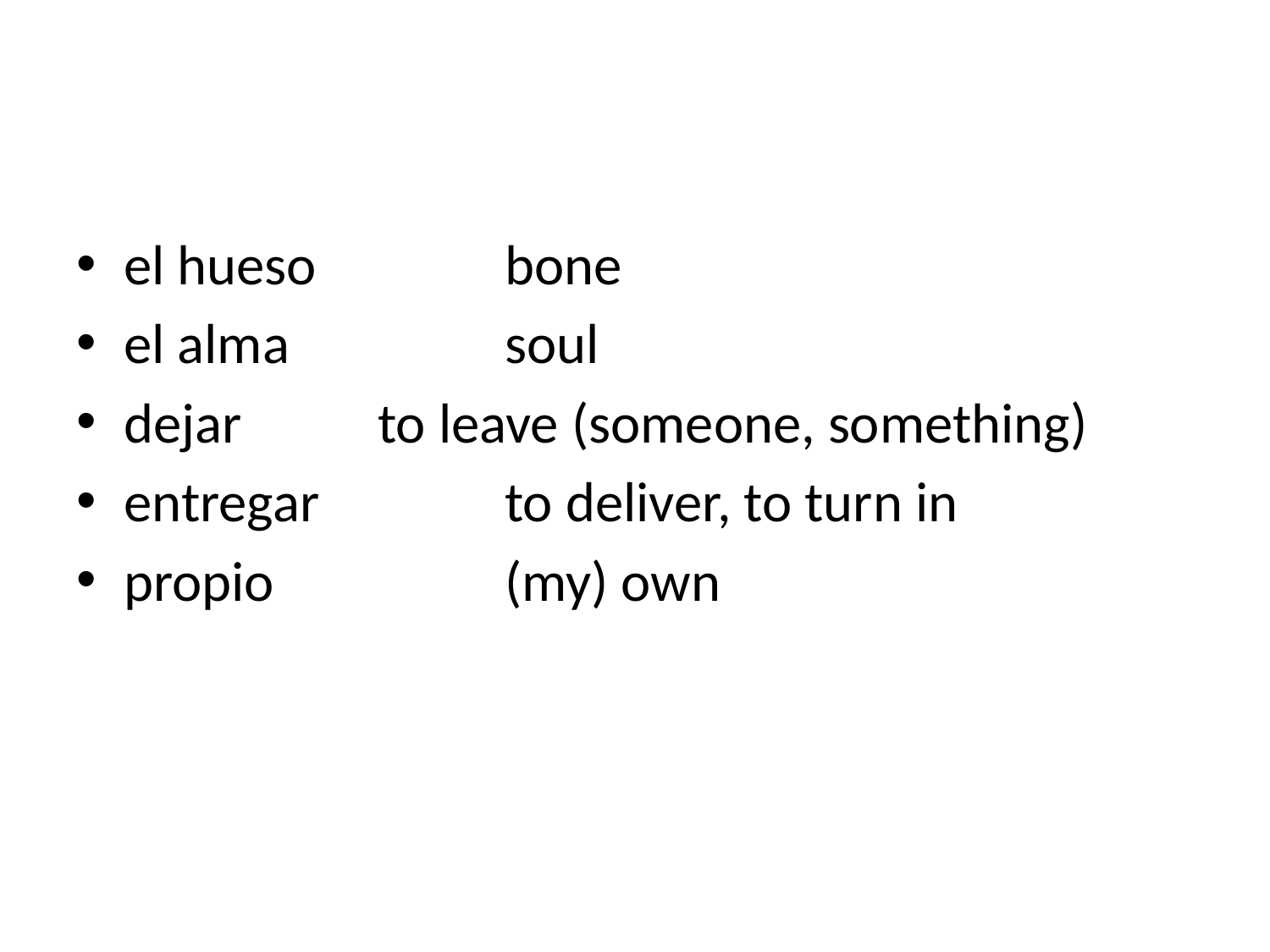

#
el hueso		bone
el alma		soul
dejar		to leave (someone, something)
entregar		to deliver, to turn in
propio		(my) own